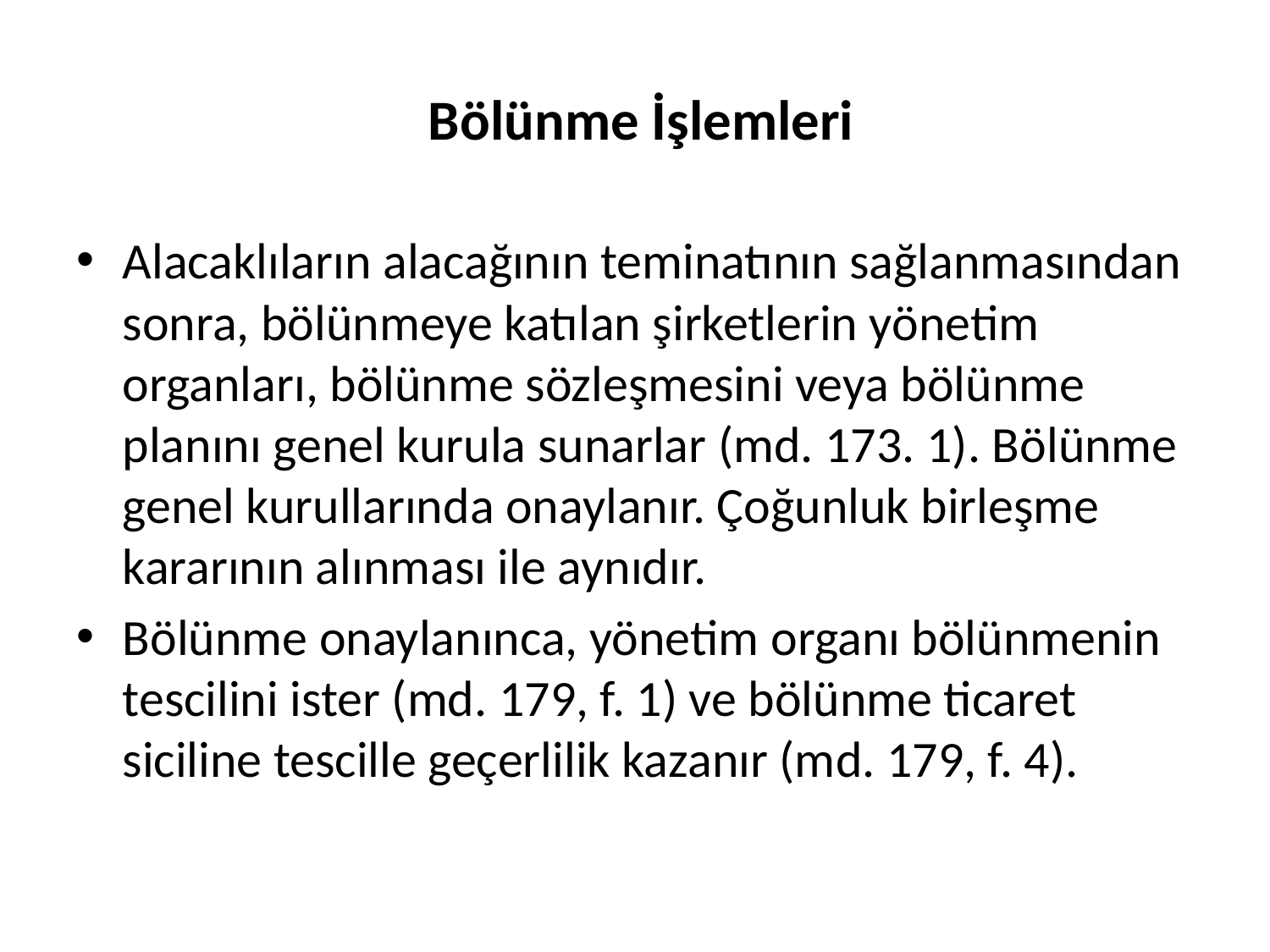

# Bölünme İşlemleri
Alacaklıların alacağının teminatının sağlanmasından sonra, bölünmeye katılan şirketlerin yönetim organları, bölünme sözleşmesini veya bölünme planını genel kurula sunarlar (md. 173. 1). Bölünme genel kurullarında onaylanır. Çoğunluk birleşme kararının alınması ile aynıdır.
Bölünme onaylanınca, yönetim organı bölünmenin tescilini ister (md. 179, f. 1) ve bölünme ticaret siciline tescille geçerlilik kazanır (md. 179, f. 4).